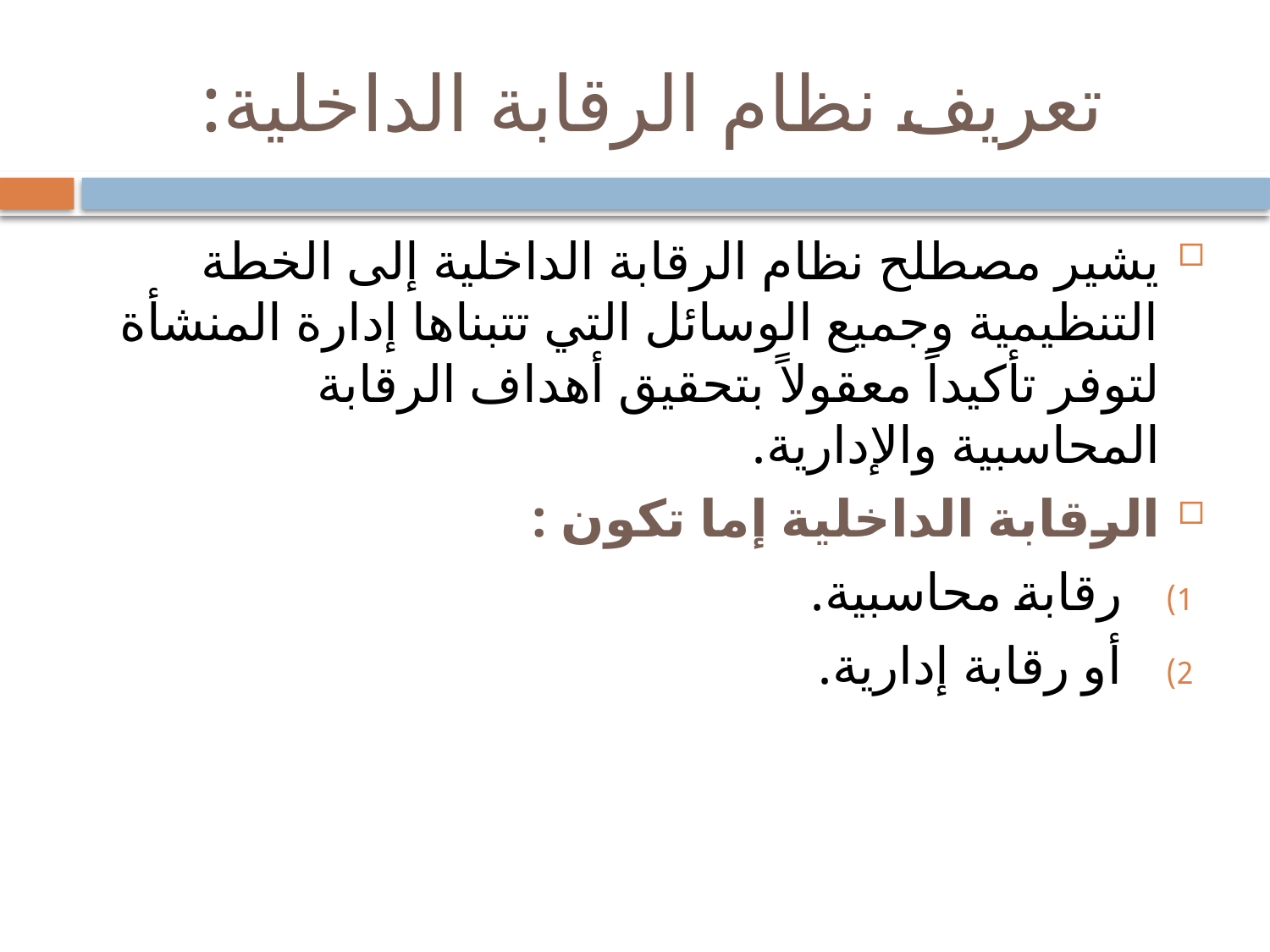

# تعريف نظام الرقابة الداخلية:
يشير مصطلح نظام الرقابة الداخلية إلى الخطة التنظيمية وجميع الوسائل التي تتبناها إدارة المنشأة لتوفر تأكيداً معقولاً بتحقيق أهداف الرقابة المحاسبية والإدارية.
الرقابة الداخلية إما تكون :
رقابة محاسبية.
أو رقابة إدارية.